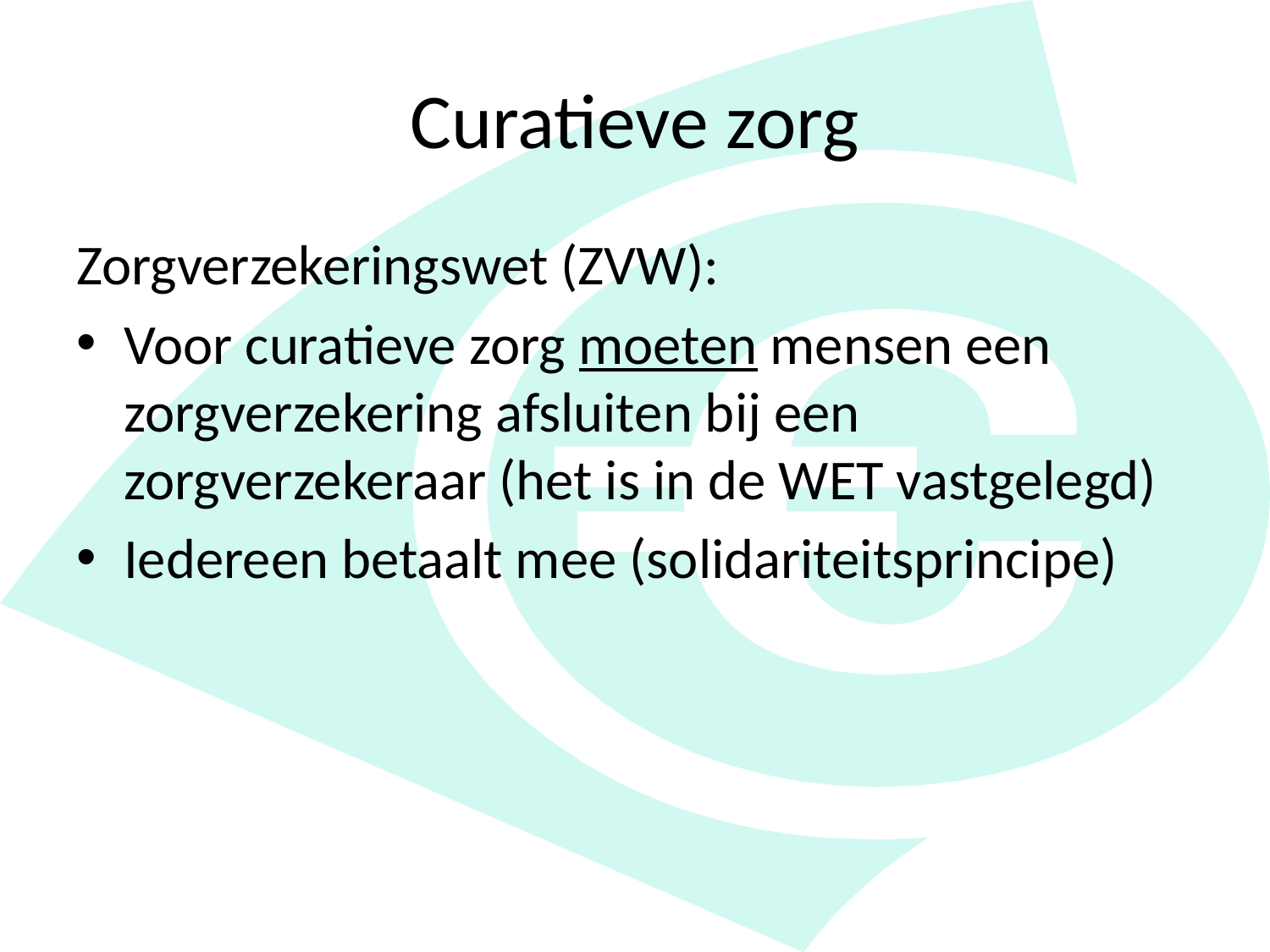

# Curatieve zorg
Zorgverzekeringswet (ZVW):
Voor curatieve zorg moeten mensen een zorgverzekering afsluiten bij een zorgverzekeraar (het is in de WET vastgelegd)
Iedereen betaalt mee (solidariteitsprincipe)